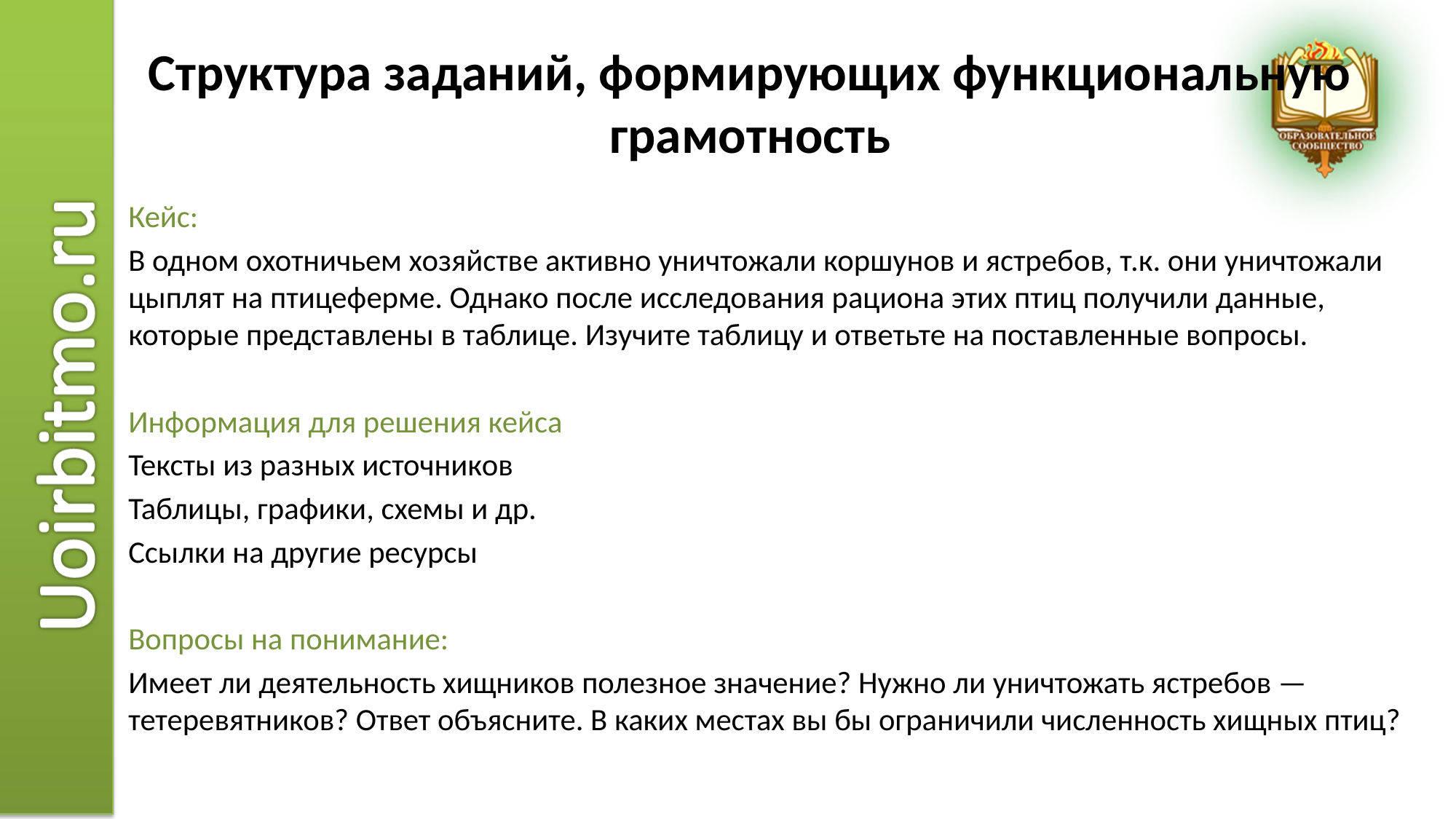

# Структура заданий, формирующих функциональную грамотность
Кейс:
В одном охотничьем хозяйстве активно уничтожали коршунов и ястребов, т.к. они уничтожали цыплят на птицеферме. Однако после исследования рациона этих птиц получили данные, которые представлены в таблице. Изучите таблицу и ответьте на поставленные вопросы.

Информация для решения кейса
Тексты из разных источников
Таблицы, графики, схемы и др.
Ссылки на другие ресурсы

Вопросы на понимание:
Имеет ли деятельность хищников полезное значение? Нужно ли уничтожать ястребов — тетеревятников? Ответ объясните. В каких местах вы бы ограничили численность хищных птиц?